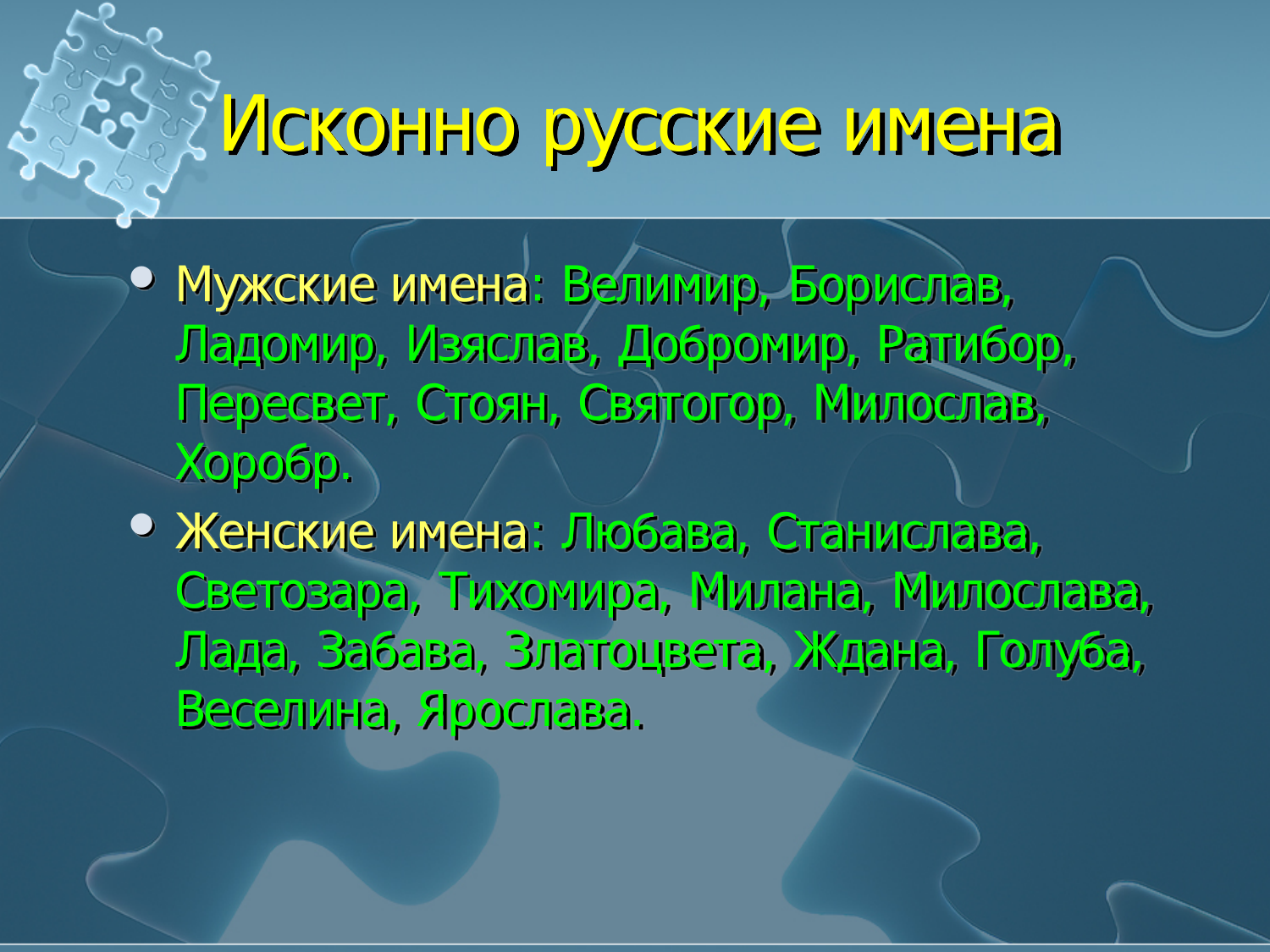

# Исконно русские имена
Мужские имена: Велимир, Борислав, Ладомир, Изяслав, Добромир, Ратибор, Пересвет, Стоян, Святогор, Милослав, Хоробр.
Женские имена: Любава, Станислава, Светозара, Тихомира, Милана, Милослава, Лада, Забава, Златоцвета, Ждана, Голуба, Веселина, Ярослава.